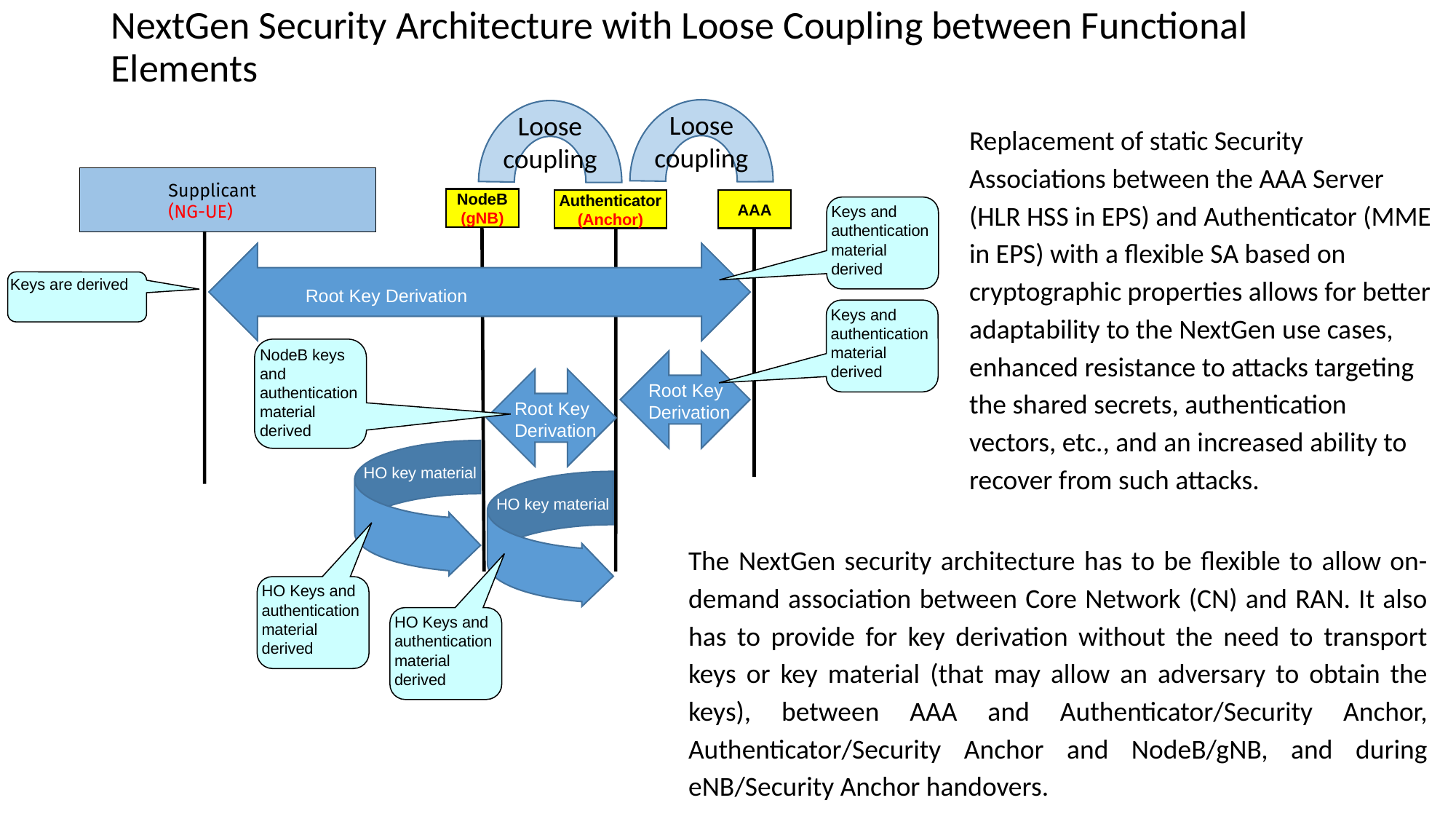

# NextGen Security Architecture with Loose Coupling between Functional Elements
Loose coupling
Loose coupling

Supplicant
(NG-UE)
NodeB
(gNB)
Authenticator
(Anchor)

AAA

Keys and authentication material derived

Keys are derived
Root Key Derivation
Keys and authentication material derived
NodeB keys and authentication material derived

Root Key
Derivation
Root Key
Derivation

HO key material

HO key material
HO Keys and authentication material derived
HO Keys and authentication material derived
Replacement of static Security Associations between the AAA Server (HLR HSS in EPS) and Authenticator (MME in EPS) with a flexible SA based on cryptographic properties allows for better adaptability to the NextGen use cases, enhanced resistance to attacks targeting the shared secrets, authentication vectors, etc., and an increased ability to recover from such attacks.
The NextGen security architecture has to be flexible to allow on-demand association between Core Network (CN) and RAN. It also has to provide for key derivation without the need to transport keys or key material (that may allow an adversary to obtain the keys), between AAA and Authenticator/Security Anchor, Authenticator/Security Anchor and NodeB/gNB, and during eNB/Security Anchor handovers.